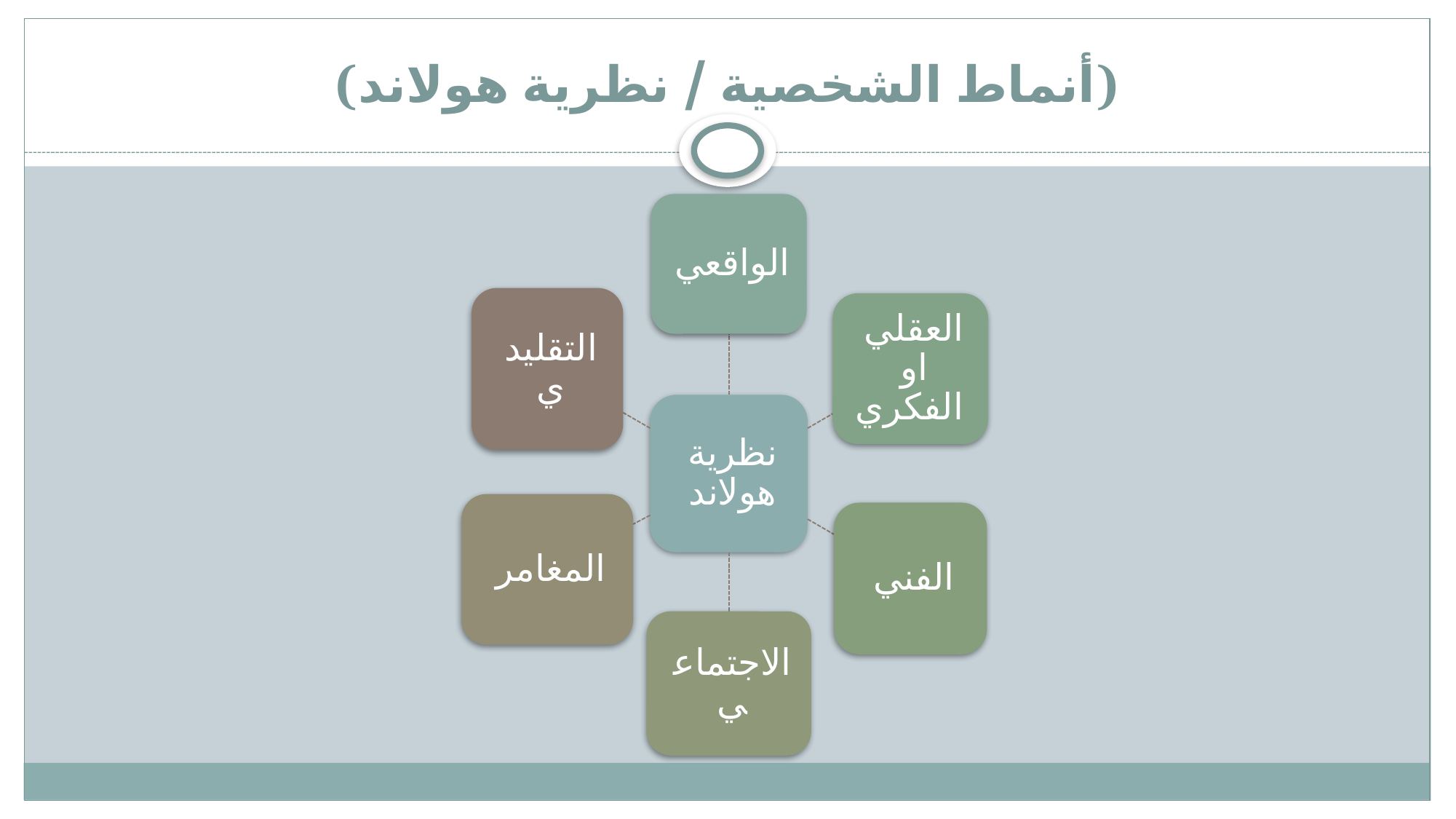

# (أنماط الشخصية / نظرية هولاند)
نظرية هولاند
الواقعي
العقلي او الفكري
الفني
الاجتماعي
المغامر
التقليدي